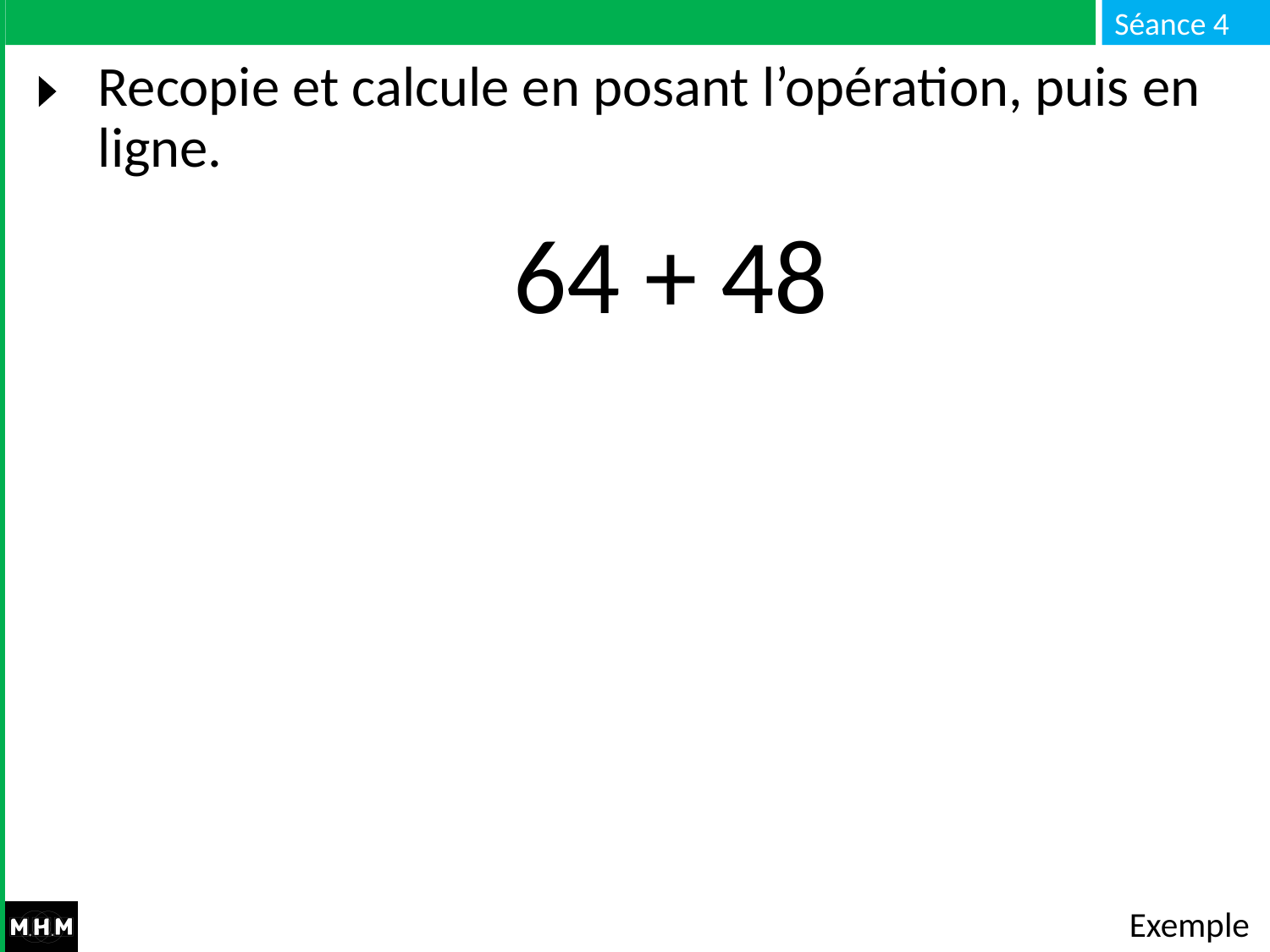

# Recopie et calcule en posant l’opération, puis en ligne.

64 + 48
Exemple